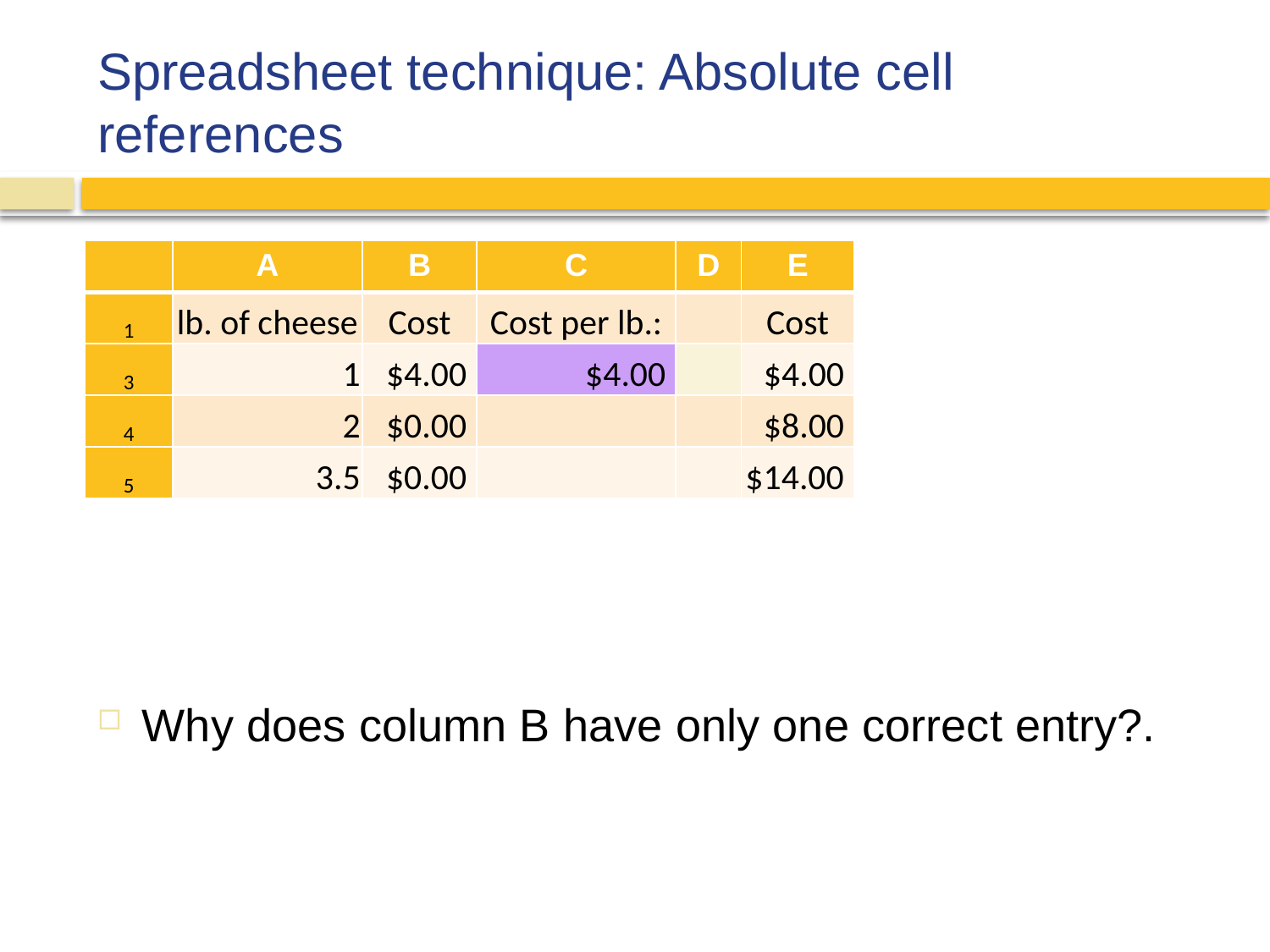

# Spreadsheet technique: Absolute cell references

Why does column B have only one correct entry?.

|  | A | B | C | D | E |
| --- | --- | --- | --- | --- | --- |
| 1 | lb. of cheese | Cost | Cost per lb.: |  | Cost |
| 3 | 1 | $4.00 | $4.00 |  | $4.00 |
| 4 | 2 | $0.00 |  |  | $8.00 |
| 5 | 3.5 | $0.00 |  |  | $14.00 |